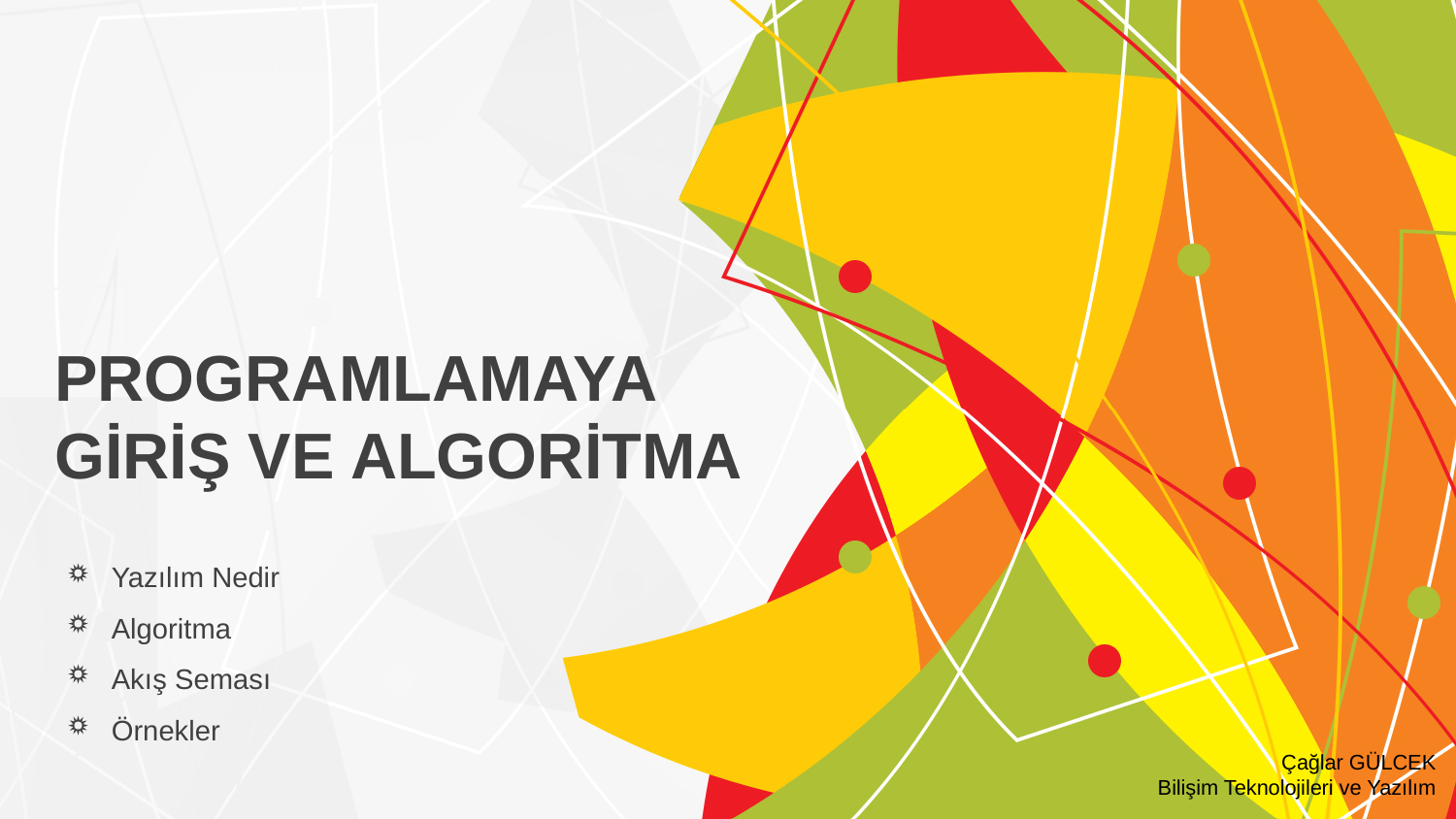

PROGRAMLAMAYA GİRİŞ VE ALGORİTMA
Yazılım Nedir
Algoritma
Akış Seması
Örnekler
Çağlar GÜLCEK
Bilişim Teknolojileri ve Yazılım